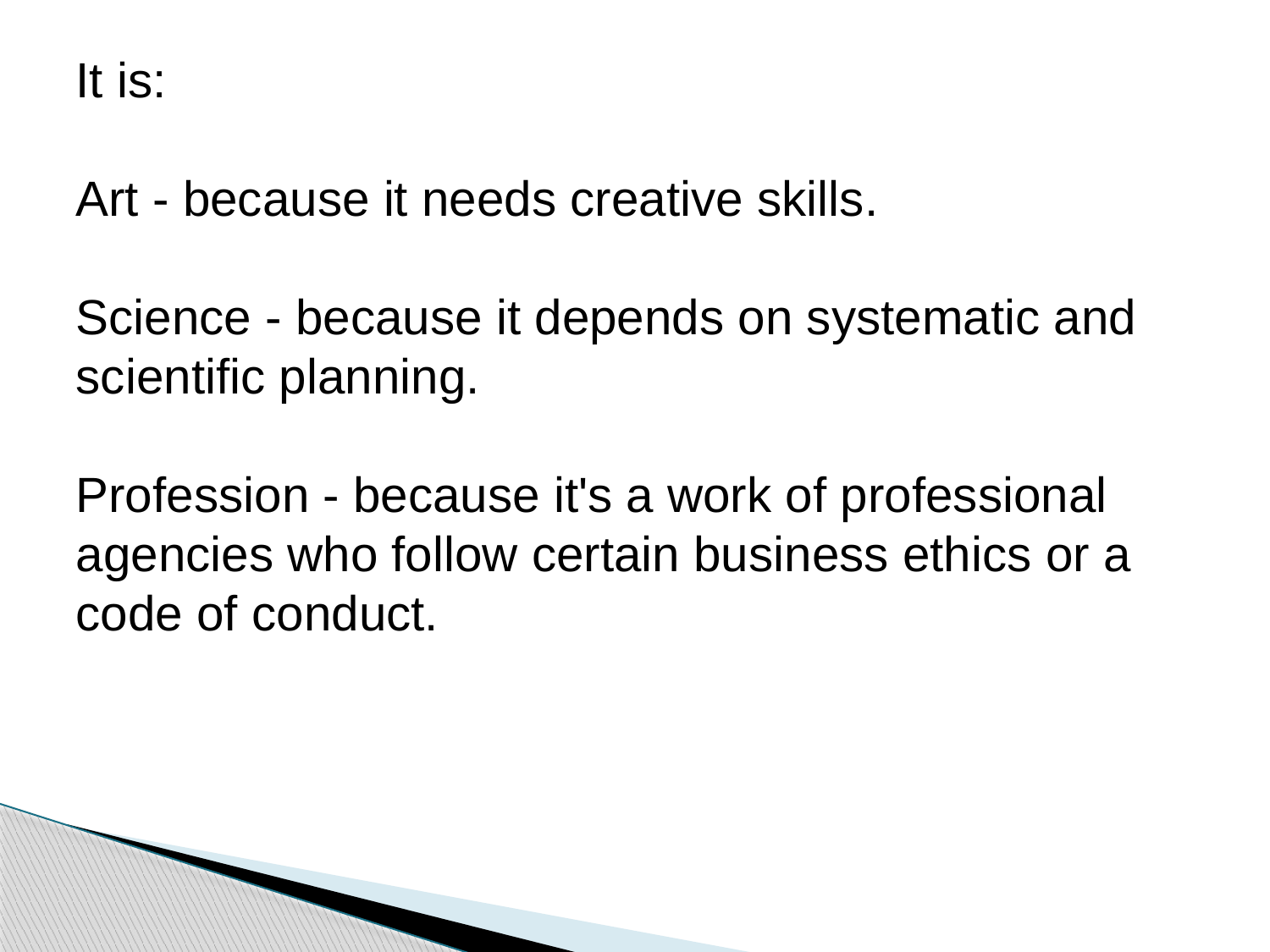

It is:

Art - because it needs creative skills.

Science - because it depends on systematic and scientific planning.

Profession - because it's a work of professional agencies who follow certain business ethics or a code of conduct.